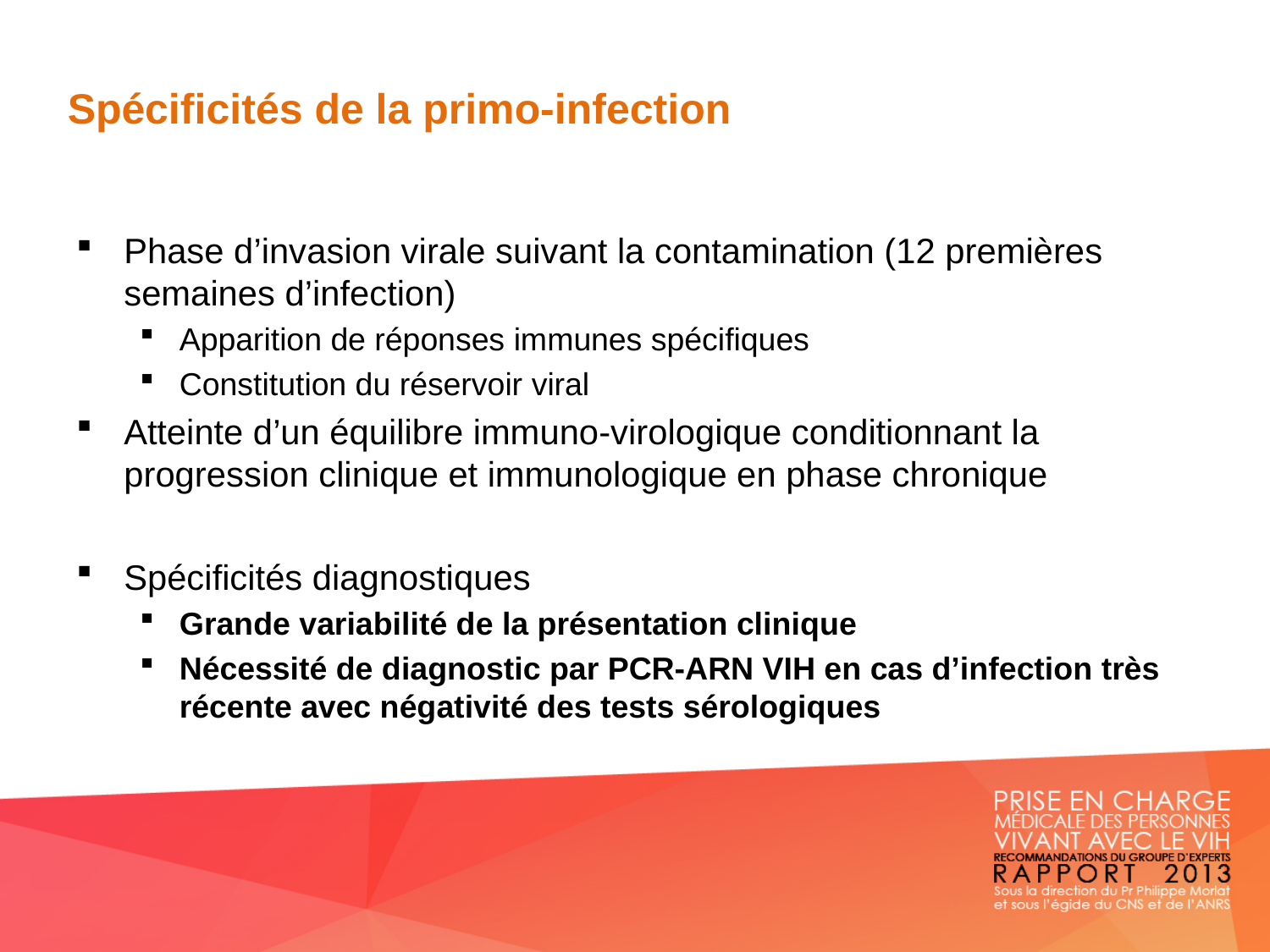

# Spécificités de la primo-infection
Phase d’invasion virale suivant la contamination (12 premières semaines d’infection)
Apparition de réponses immunes spécifiques
Constitution du réservoir viral
Atteinte d’un équilibre immuno-virologique conditionnant la progression clinique et immunologique en phase chronique

Spécificités diagnostiques
Grande variabilité de la présentation clinique
Nécessité de diagnostic par PCR-ARN VIH en cas d’infection très récente avec négativité des tests sérologiques